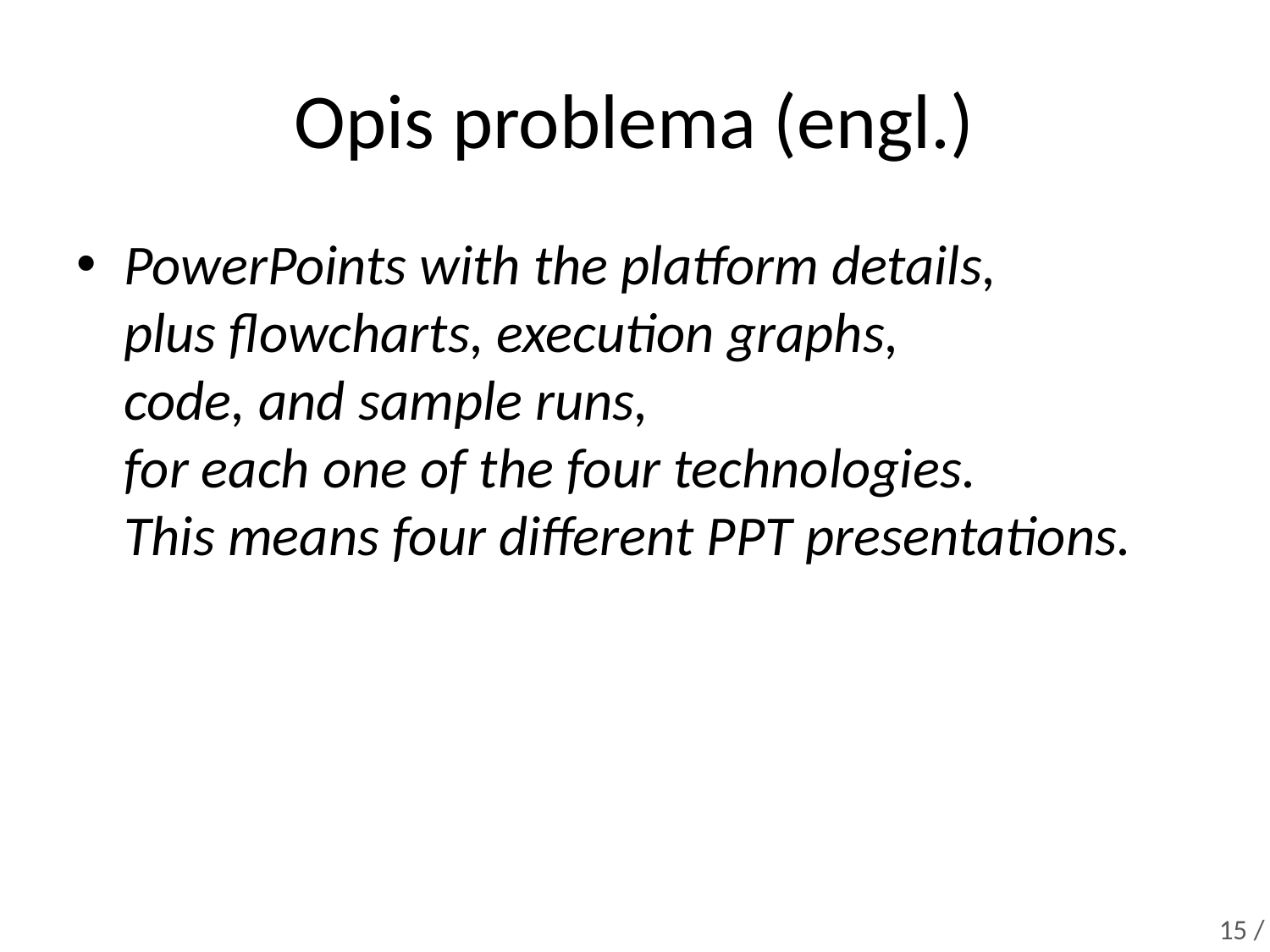

# Opis problema (engl.)
PowerPoints with the platform details,
plus flowcharts, execution graphs,
code, and sample runs,
for each one of the four technologies.
This means four different PPT presentations.